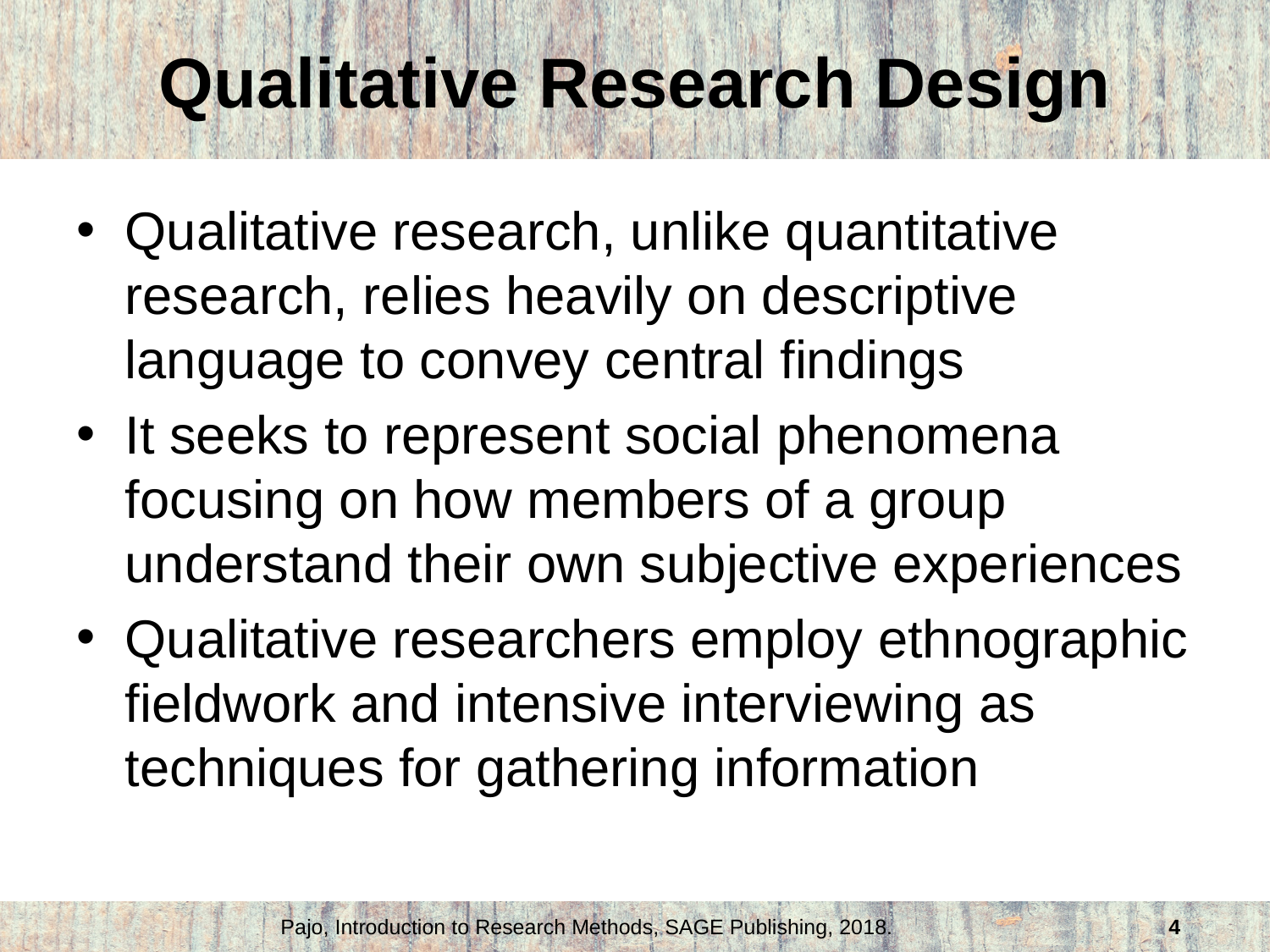

# Qualitative Research Design
Qualitative research, unlike quantitative research, relies heavily on descriptive language to convey central findings
It seeks to represent social phenomena focusing on how members of a group understand their own subjective experiences
Qualitative researchers employ ethnographic fieldwork and intensive interviewing as techniques for gathering information
Pajo, Introduction to Research Methods, SAGE Publishing, 2018.
4